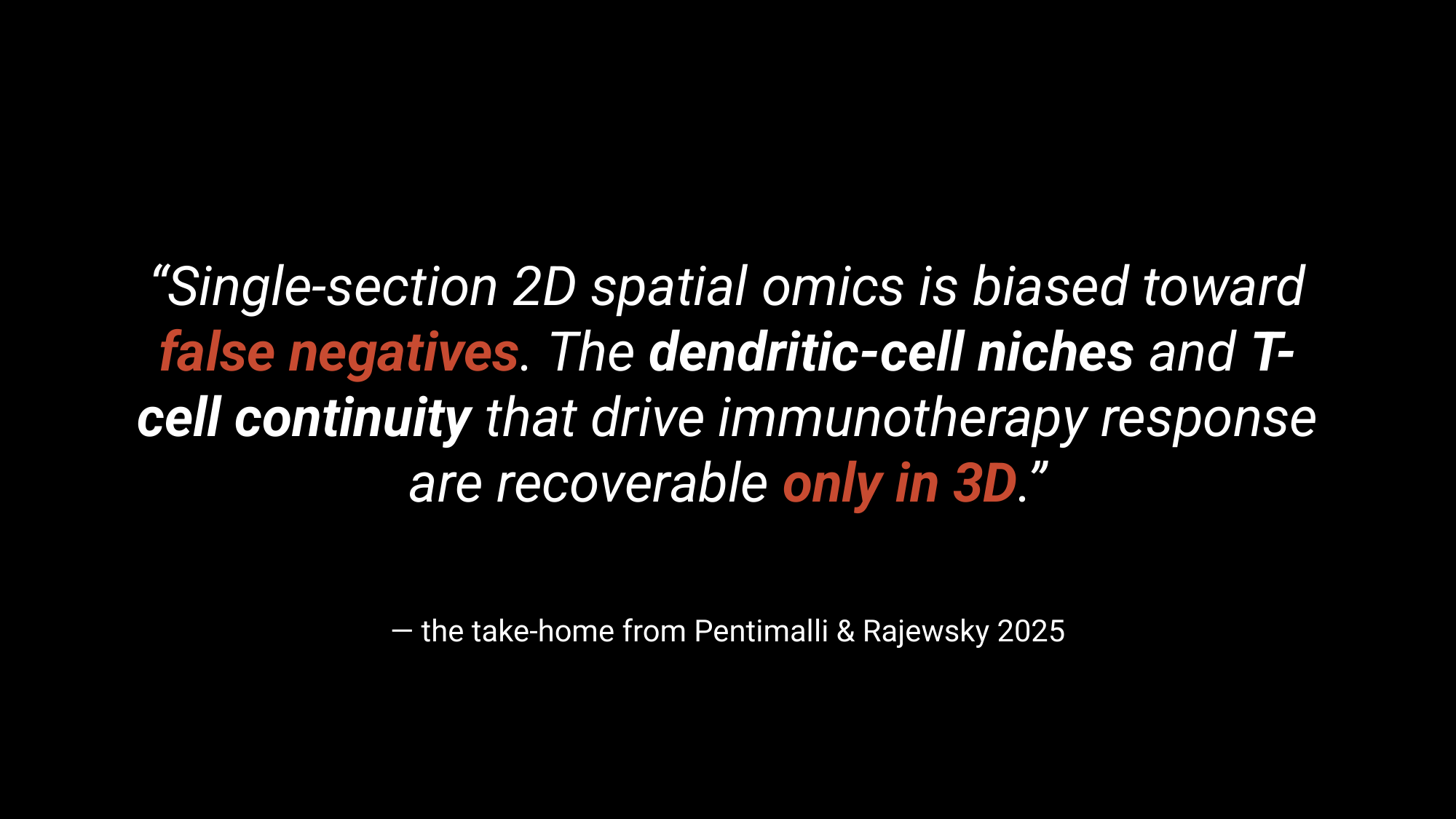

“Single-section 2D spatial omics is biased toward false negatives. The dendritic-cell niches and T-cell continuity that drive immunotherapy response are recoverable only in 3D.”
— the take-home from Pentimalli & Rajewsky 2025